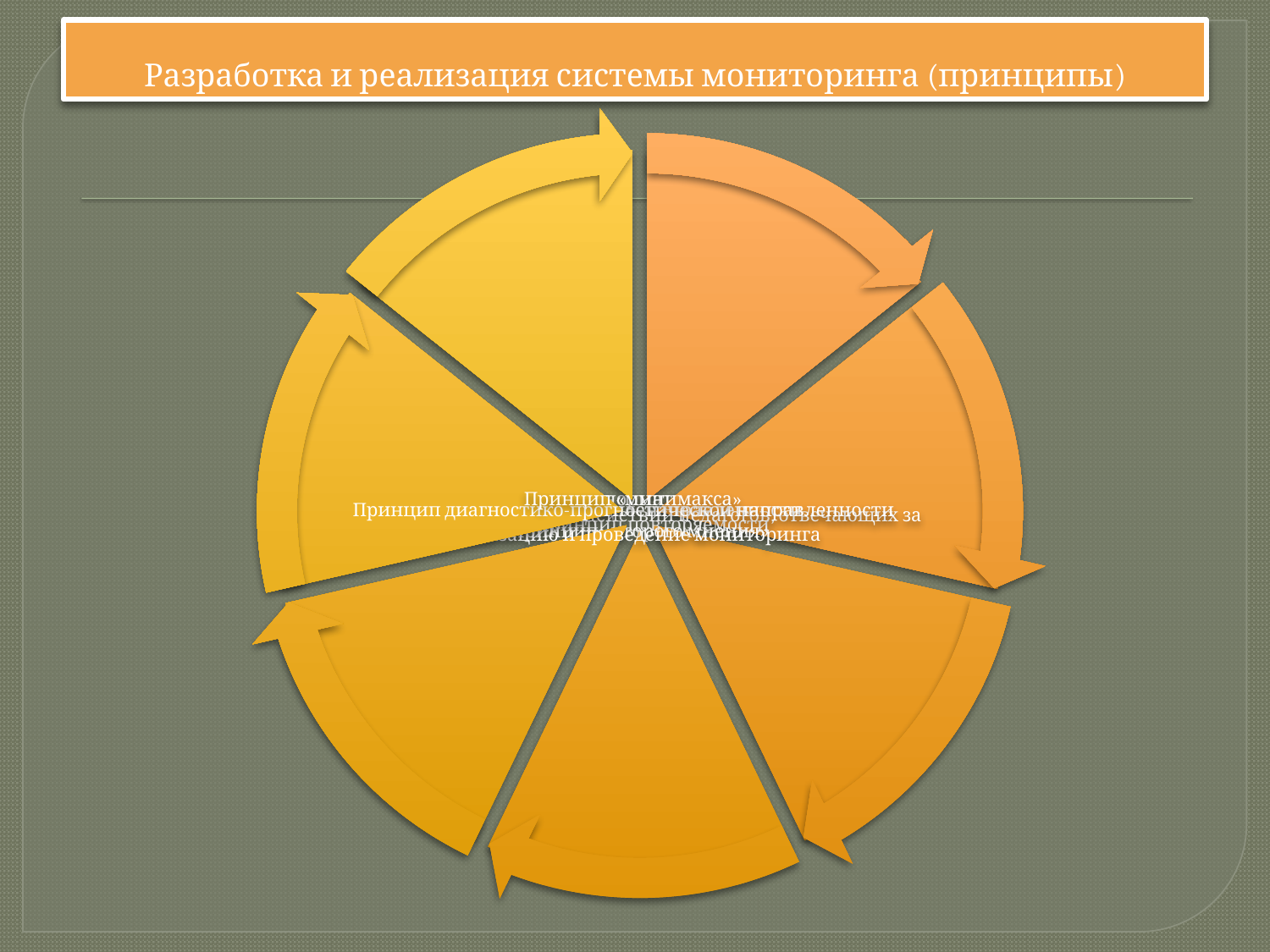

# Разработка и реализация системы мониторинга (принципы)
Принцип социальной нормативной обусловленности
Принцип целенаправленности
Принцип повторяемости
Принцип «второго мнения»
Принцип согласованности действий педагогов, отвечающих за организацию и проведение мониторинга
Принцип диагностико-прогностической направленности
Принцип «минимакса»